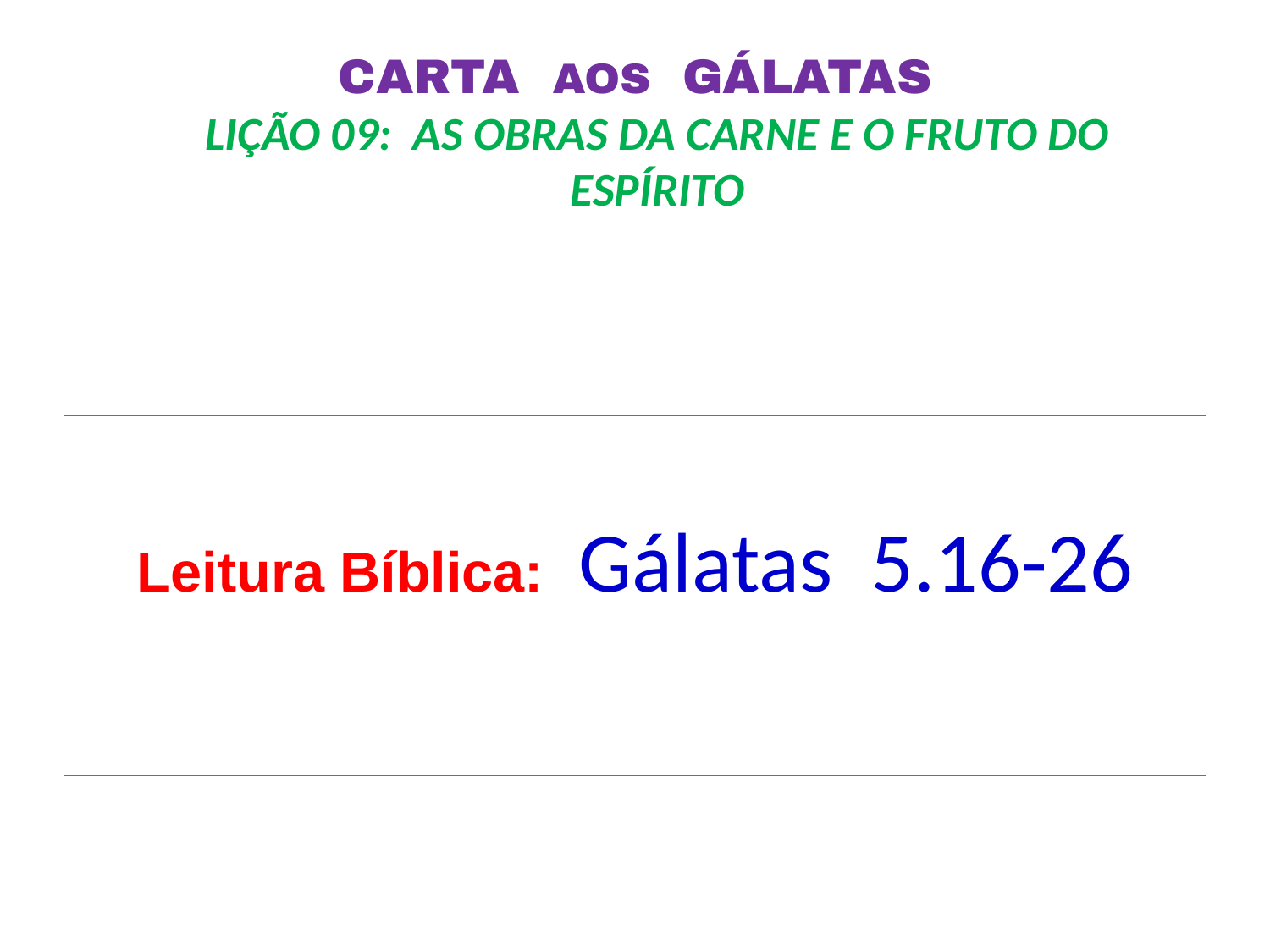

# CARTA  AOS  GÁLATAS LIÇÃO 09:  AS OBRAS DA CARNE E O FRUTO DO ESPÍRITO

Leitura Bíblica:  Gálatas  5.16-26